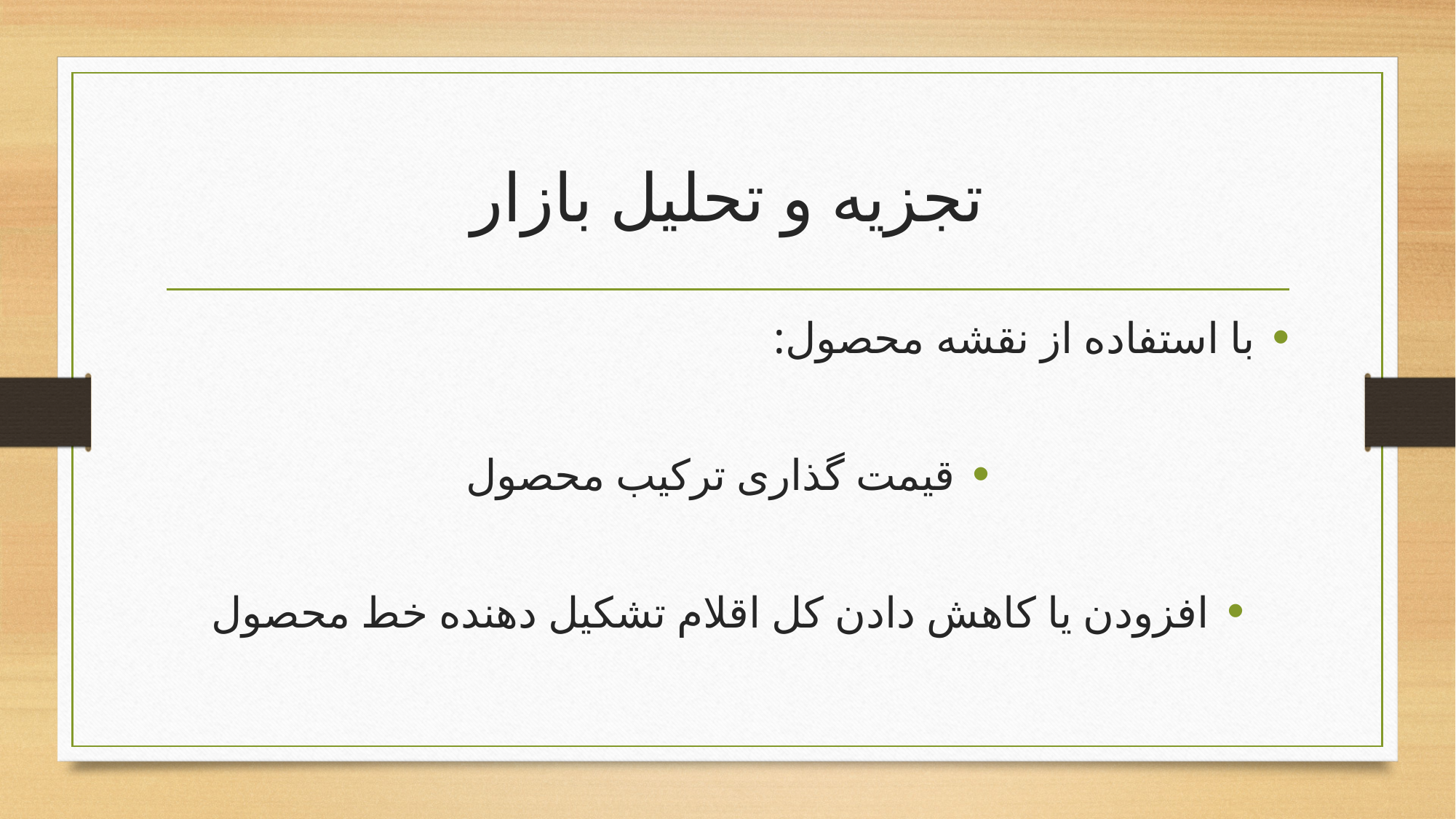

# تجزیه و تحلیل بازار
با استفاده از نقشه محصول:

قیمت گذاری ترکیب محصول

افزودن یا کاهش دادن کل اقلام تشکیل دهنده خط محصول